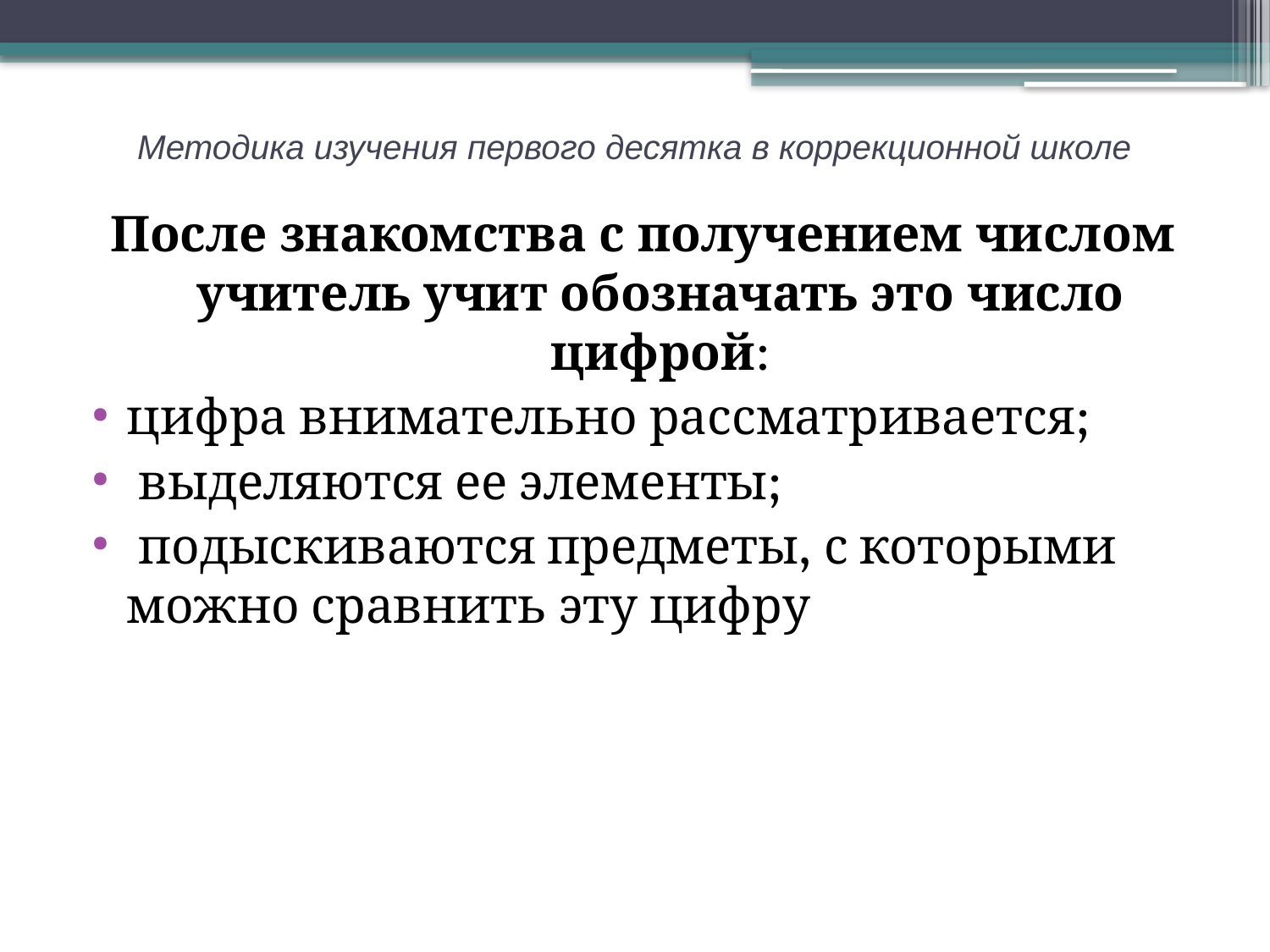

# Методика изучения первого десятка в коррекционной школе
После знакомства с получением числом учитель учит обозначать это число цифрой:
цифра внимательно рассматривается;
 выделяются ее элементы;
 подыскиваются предметы, с которыми можно сравнить эту цифру